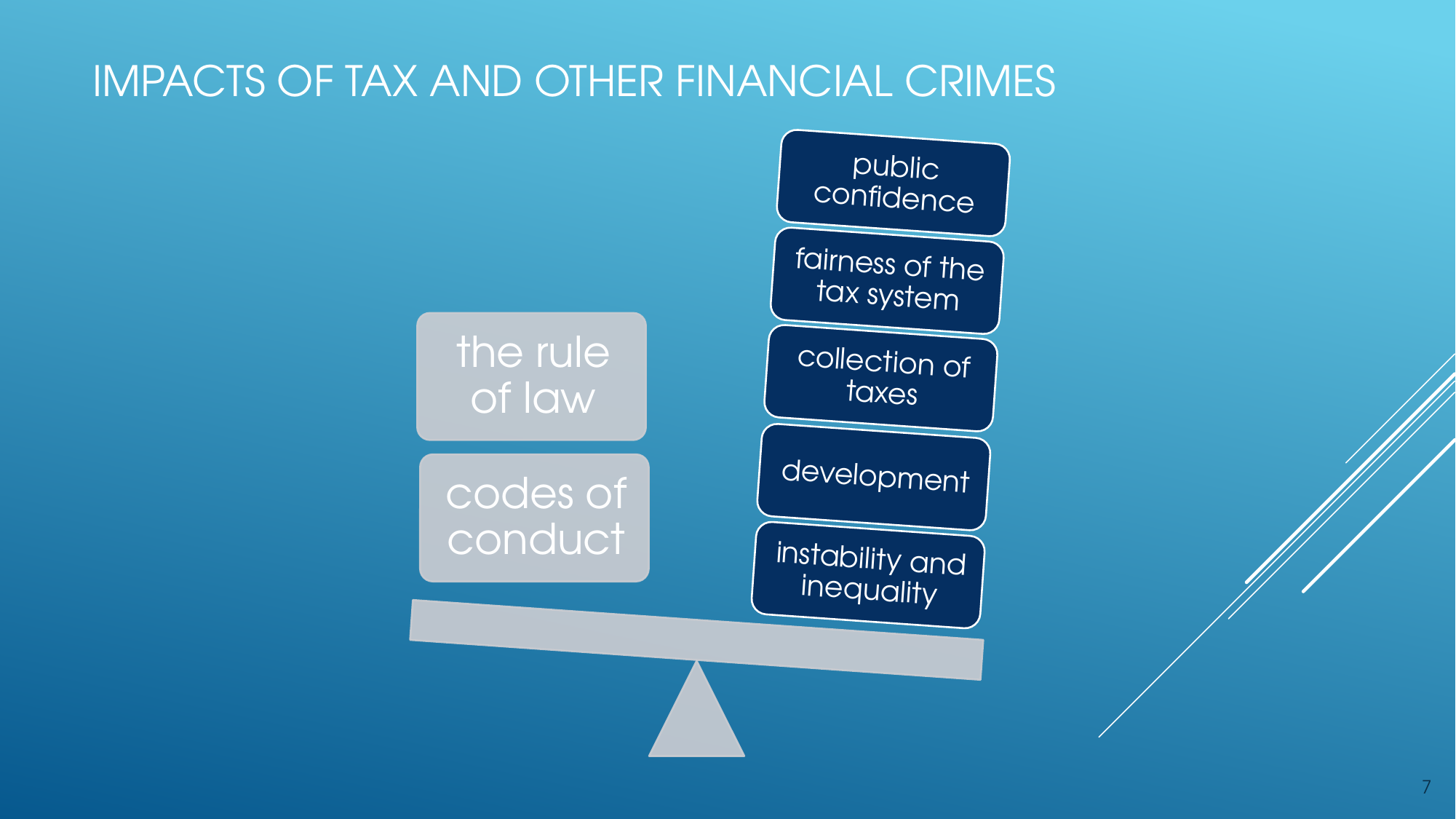

# Impacts of tax and other financial crimes
the rule of law
codes of conduct
instability and inequality
collection of taxes
development
fairness of the tax system
public confidence
7